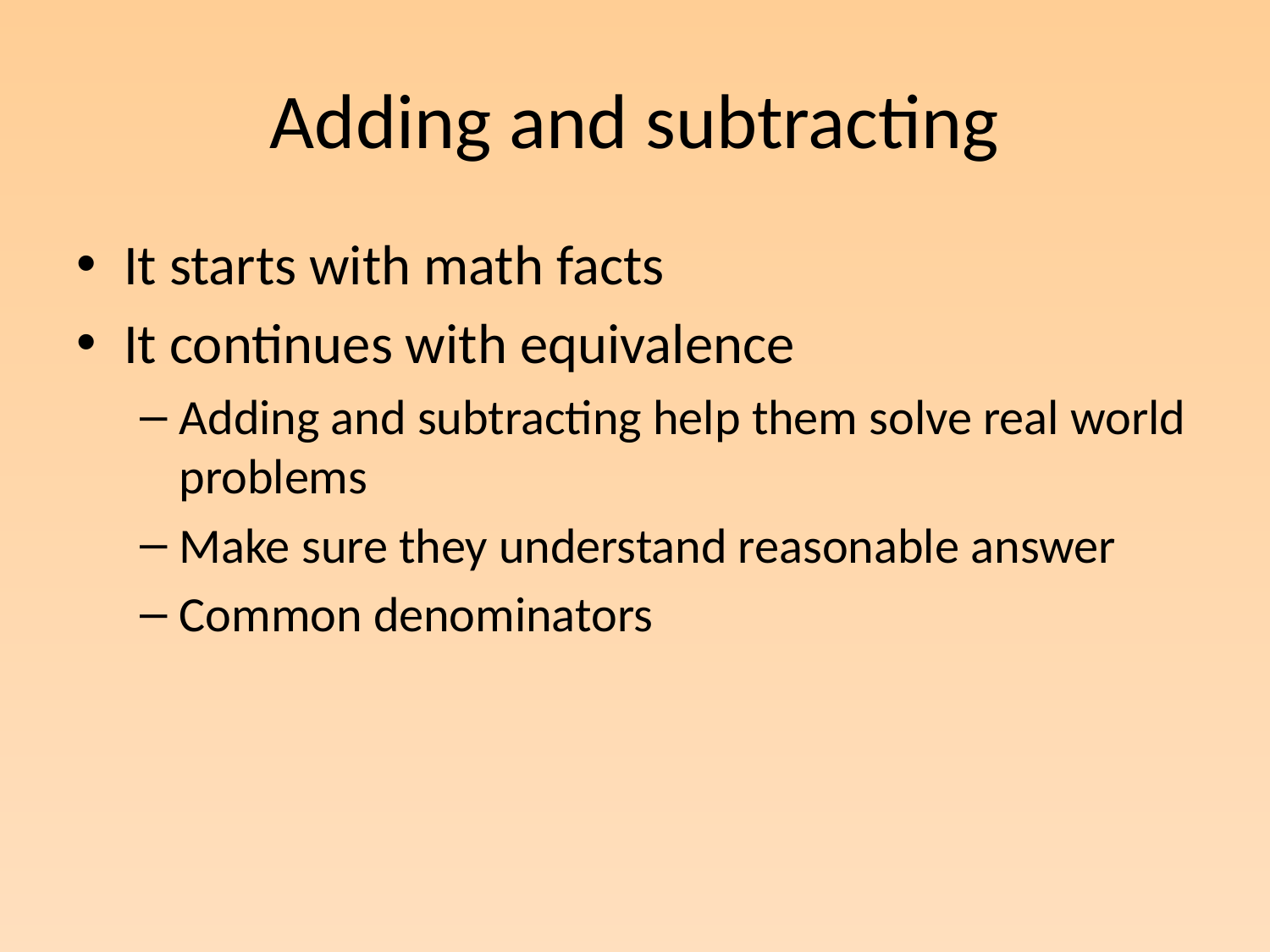

# Adding and subtracting
It starts with math facts
It continues with equivalence
Adding and subtracting help them solve real world problems
Make sure they understand reasonable answer
Common denominators